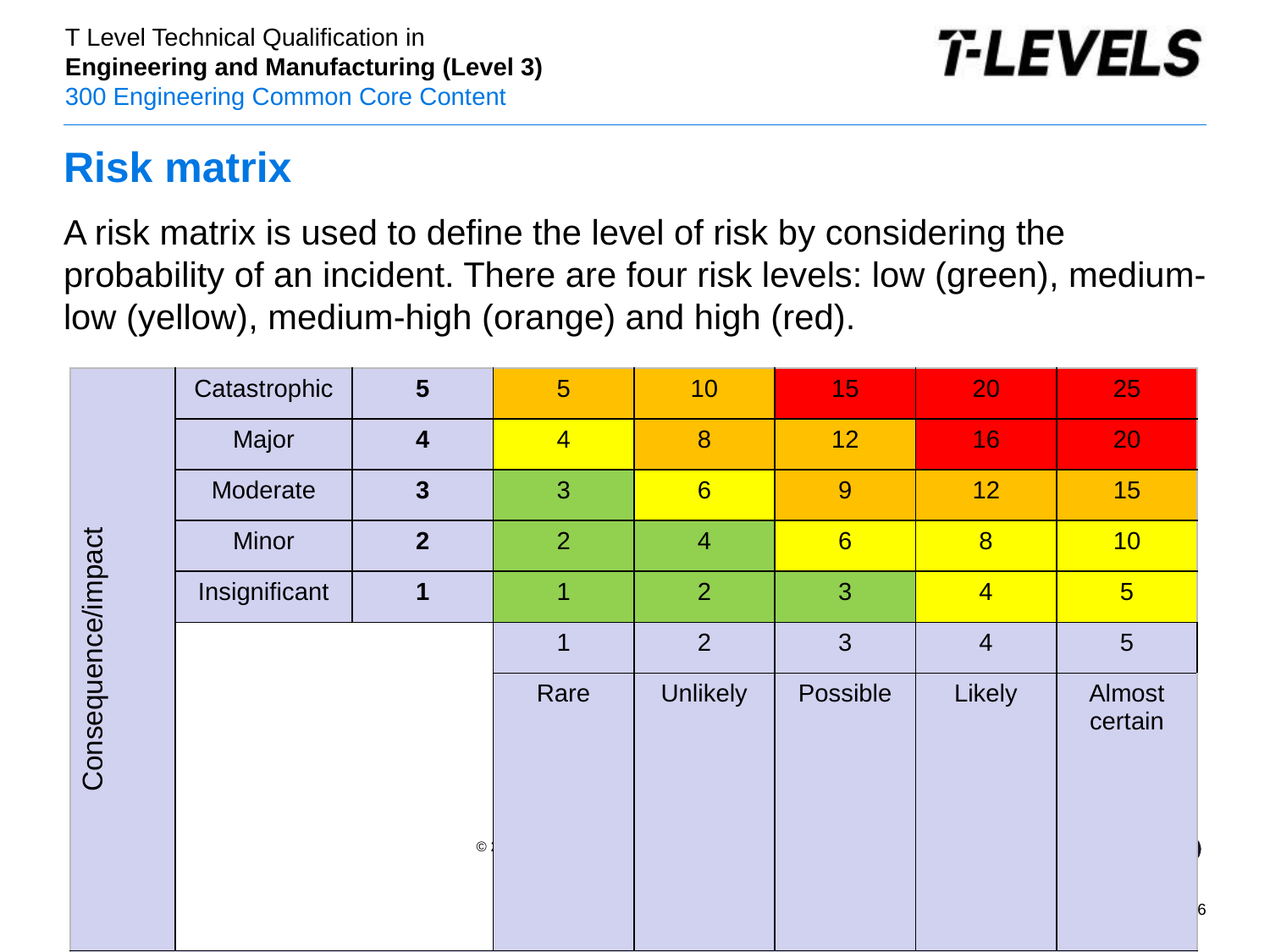

# Risk matrix
A risk matrix is used to define the level of risk by considering the probability of an incident. There are four risk levels: low (green), medium-low (yellow), medium-high (orange) and high (red).
| Consequences/Impact | Catastrophic | 5 | 5 | 10 | 15 | 20 | 25 |
| --- | --- | --- | --- | --- | --- | --- | --- |
|  | Major | 4 | 4 | 8 | 12 | 16 | 20 |
|  | Moderate | 3 | 3 | 6 | 9 | 12 | 15 |
|  | Minor | 2 | 2 | 4 | 6 | 8 | 10 |
|  | Insignificant | 1 | 1 | 2 | 3 | 4 | 5 |
|  |  |  | 1 | 2 | 3 | 4 | 5 |
|  |  |  | Rare | Unlikely | Possible | Likely | Almost certain |
| Likelihood/Probability |  |  |  |  |  |  |  |
| Consequence/impact | Catastrophic | 5 | 5 | 10 | 15 | 20 | 25 |
| --- | --- | --- | --- | --- | --- | --- | --- |
|  | Major | 4 | 4 | 8 | 12 | 16 | 20 |
|  | Moderate | 3 | 3 | 6 | 9 | 12 | 15 |
|  | Minor | 2 | 2 | 4 | 6 | 8 | 10 |
|  | Insignificant | 1 | 1 | 2 | 3 | 4 | 5 |
|  |  |  | 1 | 2 | 3 | 4 | 5 |
|  |  |  | Rare | Unlikely | Possible | Likely | Almost certain |
| Likelihood/probability |  |  |  |  |  |  |  |